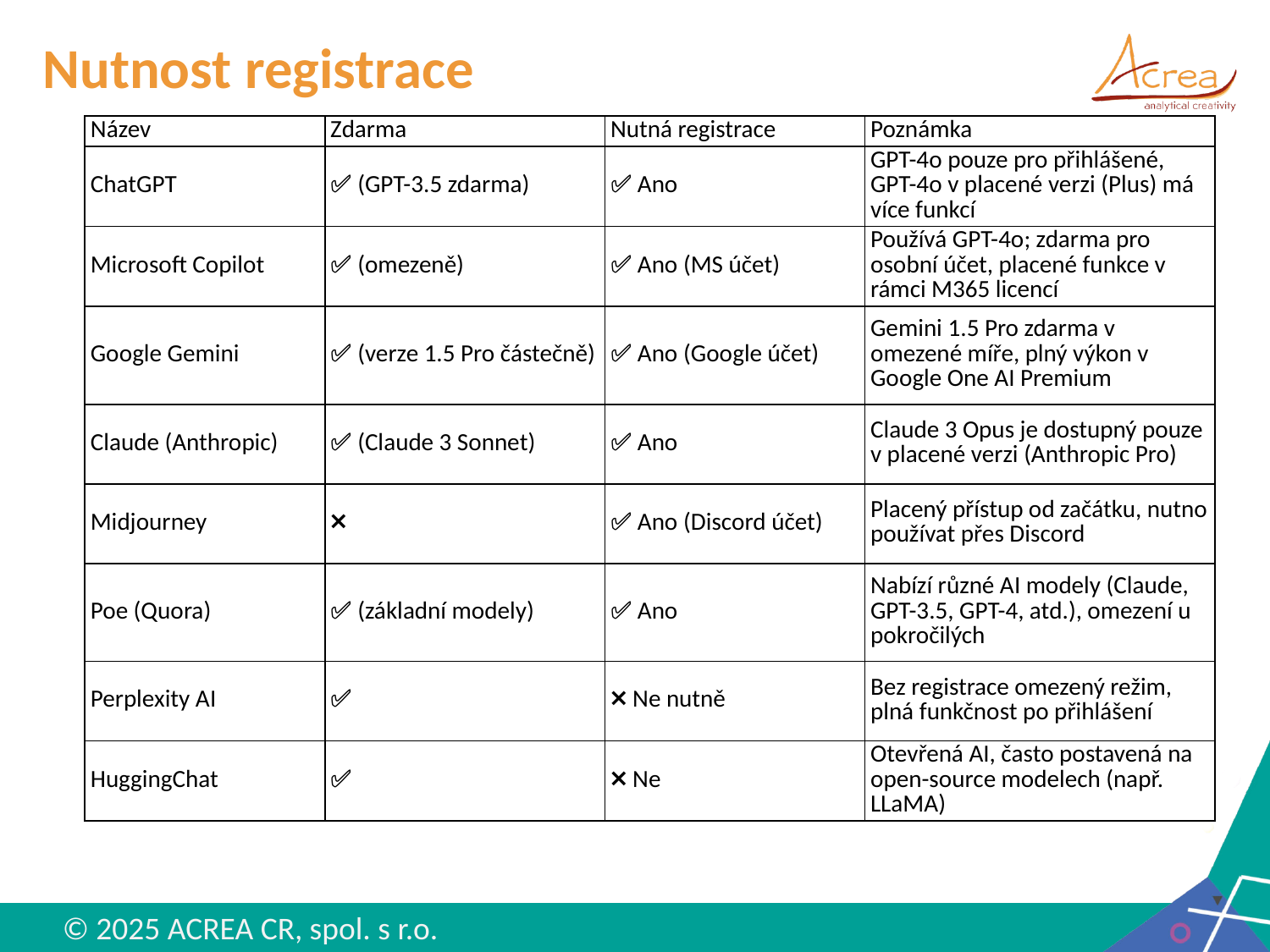

# Nutnost registrace
| Název | Zdarma | Nutná registrace | Poznámka |
| --- | --- | --- | --- |
| ChatGPT | ✅ (GPT-3.5 zdarma) | ✅ Ano | GPT-4o pouze pro přihlášené, GPT-4o v placené verzi (Plus) má více funkcí |
| Microsoft Copilot | ✅ (omezeně) | ✅ Ano (MS účet) | Používá GPT-4o; zdarma pro osobní účet, placené funkce v rámci M365 licencí |
| Google Gemini | ✅ (verze 1.5 Pro částečně) | ✅ Ano (Google účet) | Gemini 1.5 Pro zdarma v omezené míře, plný výkon v Google One AI Premium |
| Claude (Anthropic) | ✅ (Claude 3 Sonnet) | ✅ Ano | Claude 3 Opus je dostupný pouze v placené verzi (Anthropic Pro) |
| Midjourney | ❌ | ✅ Ano (Discord účet) | Placený přístup od začátku, nutno používat přes Discord |
| Poe (Quora) | ✅ (základní modely) | ✅ Ano | Nabízí různé AI modely (Claude, GPT-3.5, GPT-4, atd.), omezení u pokročilých |
| Perplexity AI | ✅ | ❌ Ne nutně | Bez registrace omezený režim, plná funkčnost po přihlášení |
| HuggingChat | ✅ | ❌ Ne | Otevřená AI, často postavená na open-source modelech (např. LLaMA) |